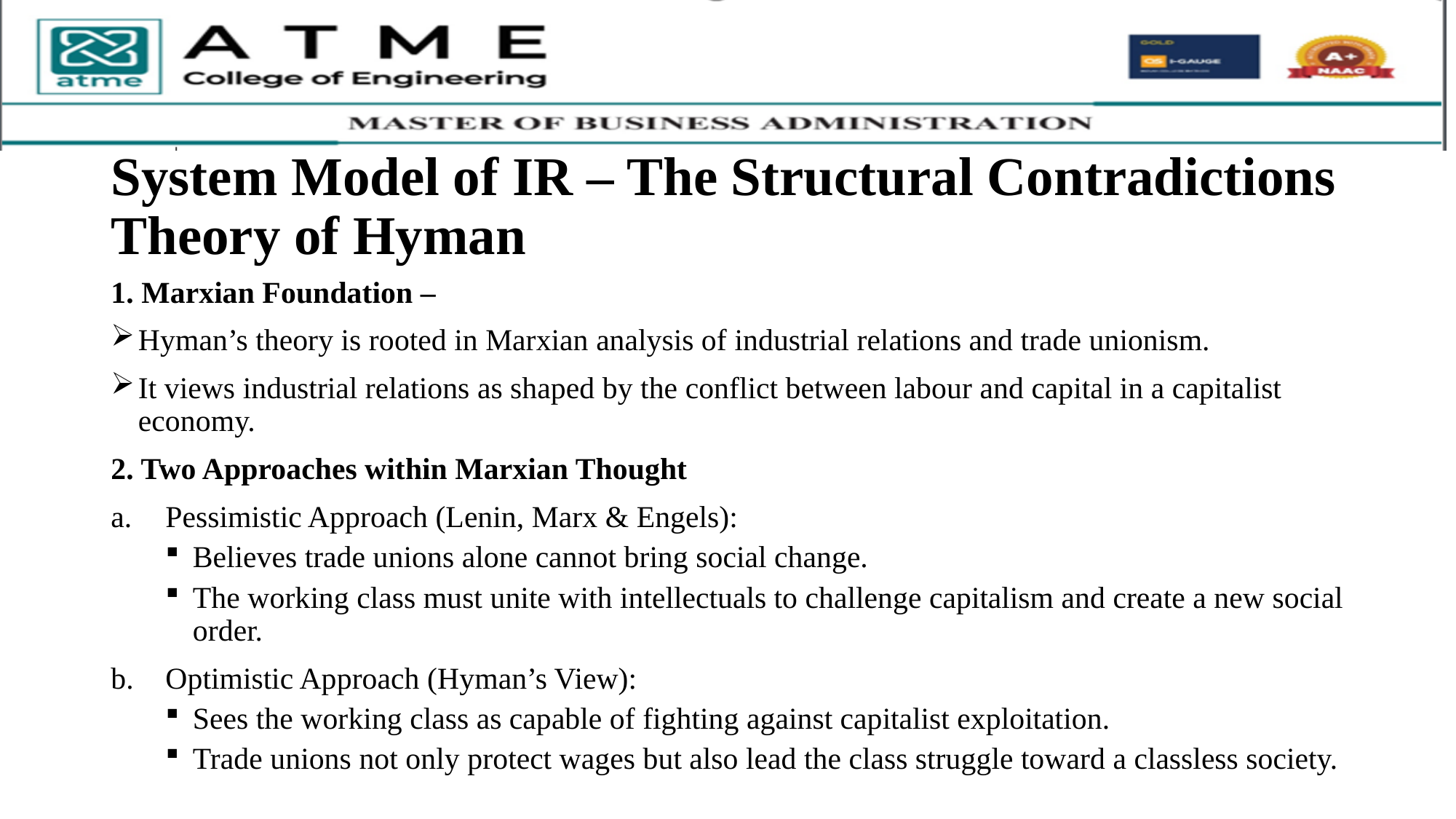

# System Model of IR – The Structural Contradictions Theory of Hyman
1. Marxian Foundation –
Hyman’s theory is rooted in Marxian analysis of industrial relations and trade unionism.
It views industrial relations as shaped by the conflict between labour and capital in a capitalist economy.
2. Two Approaches within Marxian Thought
Pessimistic Approach (Lenin, Marx & Engels):
Believes trade unions alone cannot bring social change.
The working class must unite with intellectuals to challenge capitalism and create a new social order.
Optimistic Approach (Hyman’s View):
Sees the working class as capable of fighting against capitalist exploitation.
Trade unions not only protect wages but also lead the class struggle toward a classless society.